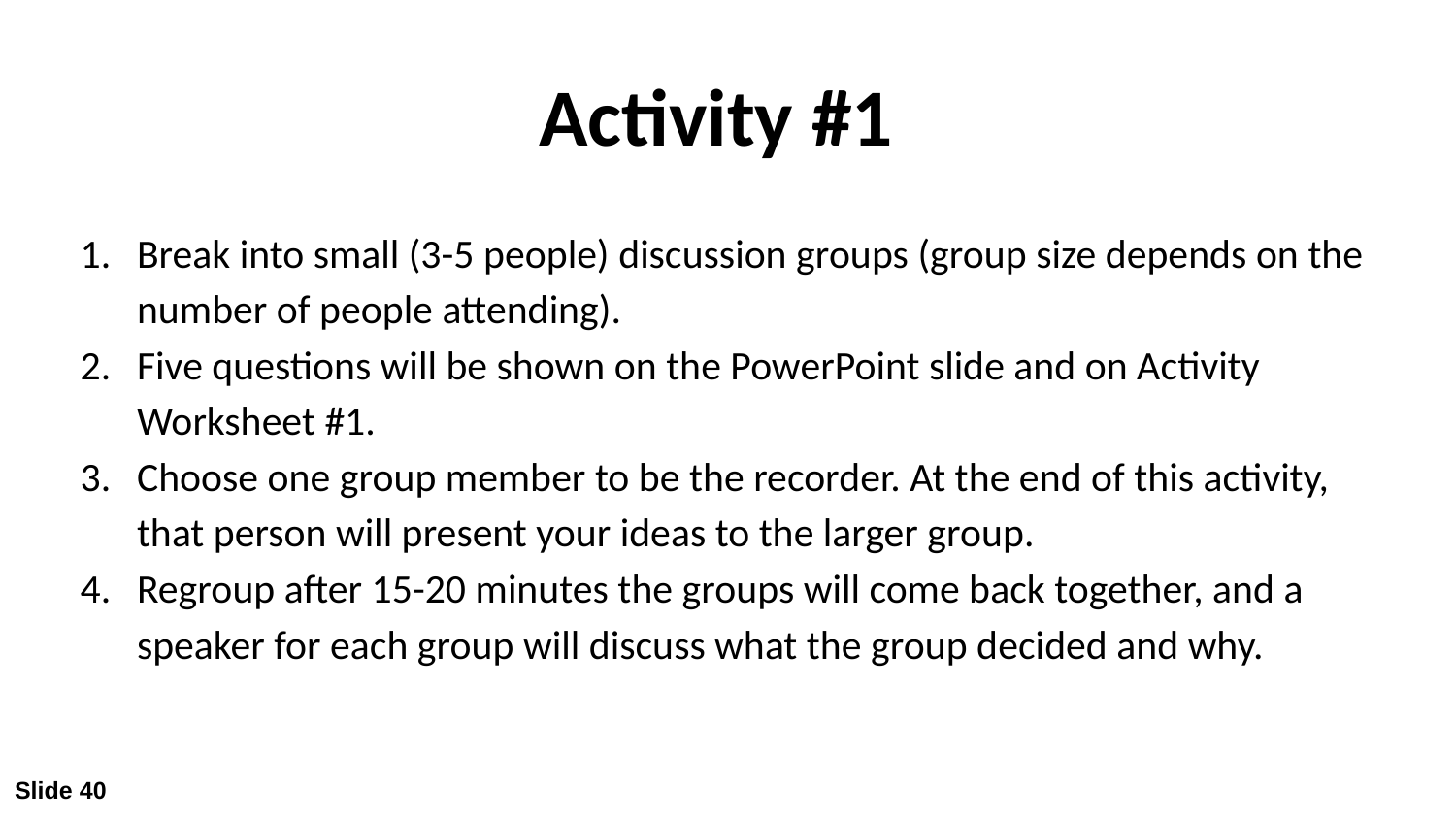

# Activity #1
Break into small (3-5 people) discussion groups (group size depends on the number of people attending).
Five questions will be shown on the PowerPoint slide and on Activity Worksheet #1.
Choose one group member to be the recorder. At the end of this activity, that person will present your ideas to the larger group.
Regroup after 15-20 minutes the groups will come back together, and a speaker for each group will discuss what the group decided and why.
Slide 40